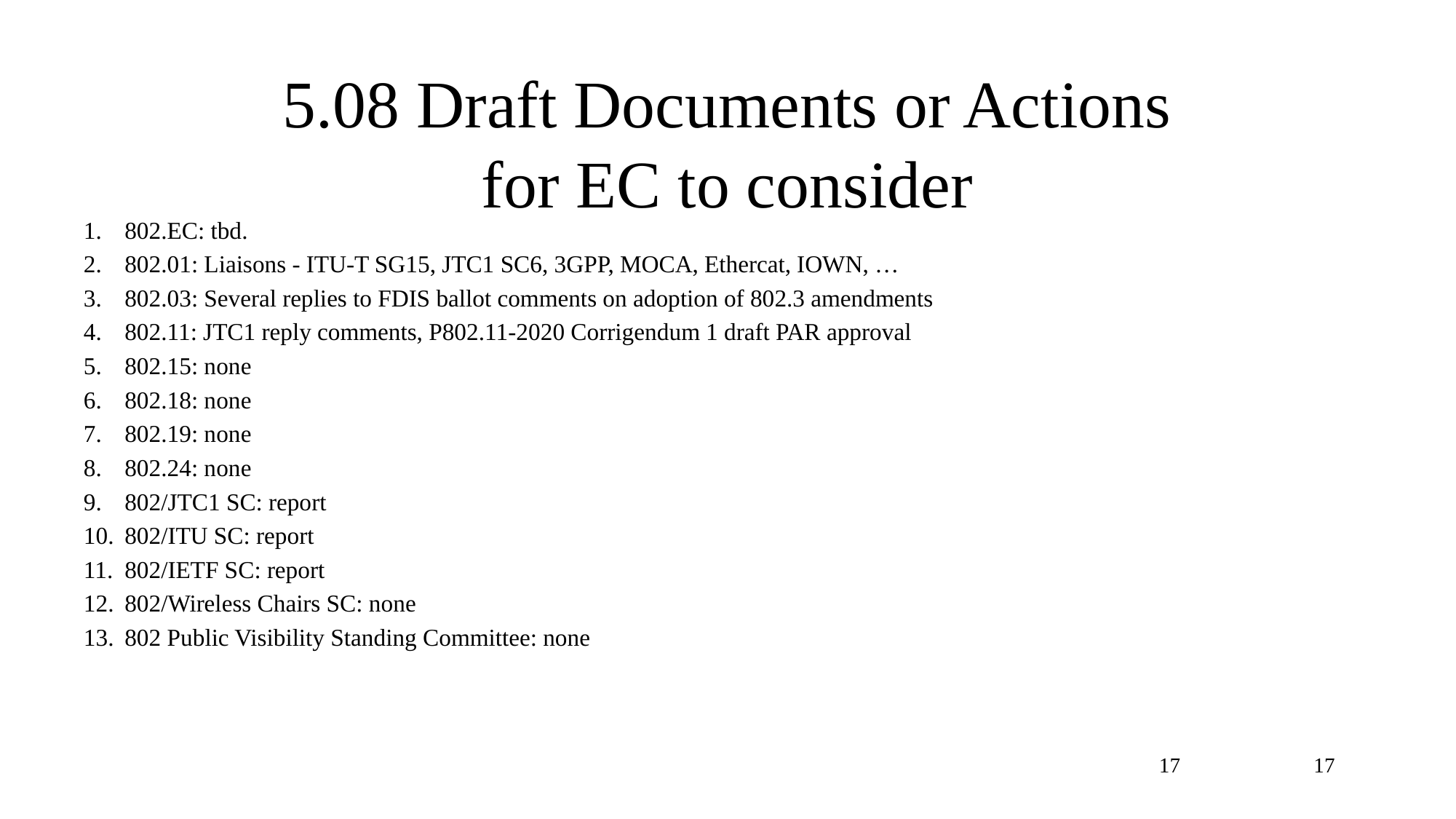

# 5.08 Draft Documents or Actions for EC to consider
802.EC: tbd.
802.01: Liaisons - ITU-T SG15, JTC1 SC6, 3GPP, MOCA, Ethercat, IOWN, …
802.03: Several replies to FDIS ballot comments on adoption of 802.3 amendments
802.11: JTC1 reply comments, P802.11-2020 Corrigendum 1 draft PAR approval
802.15: none
802.18: none
802.19: none
802.24: none
802/JTC1 SC: report
802/ITU SC: report
802/IETF SC: report
802/Wireless Chairs SC: none
802 Public Visibility Standing Committee: none

17
17